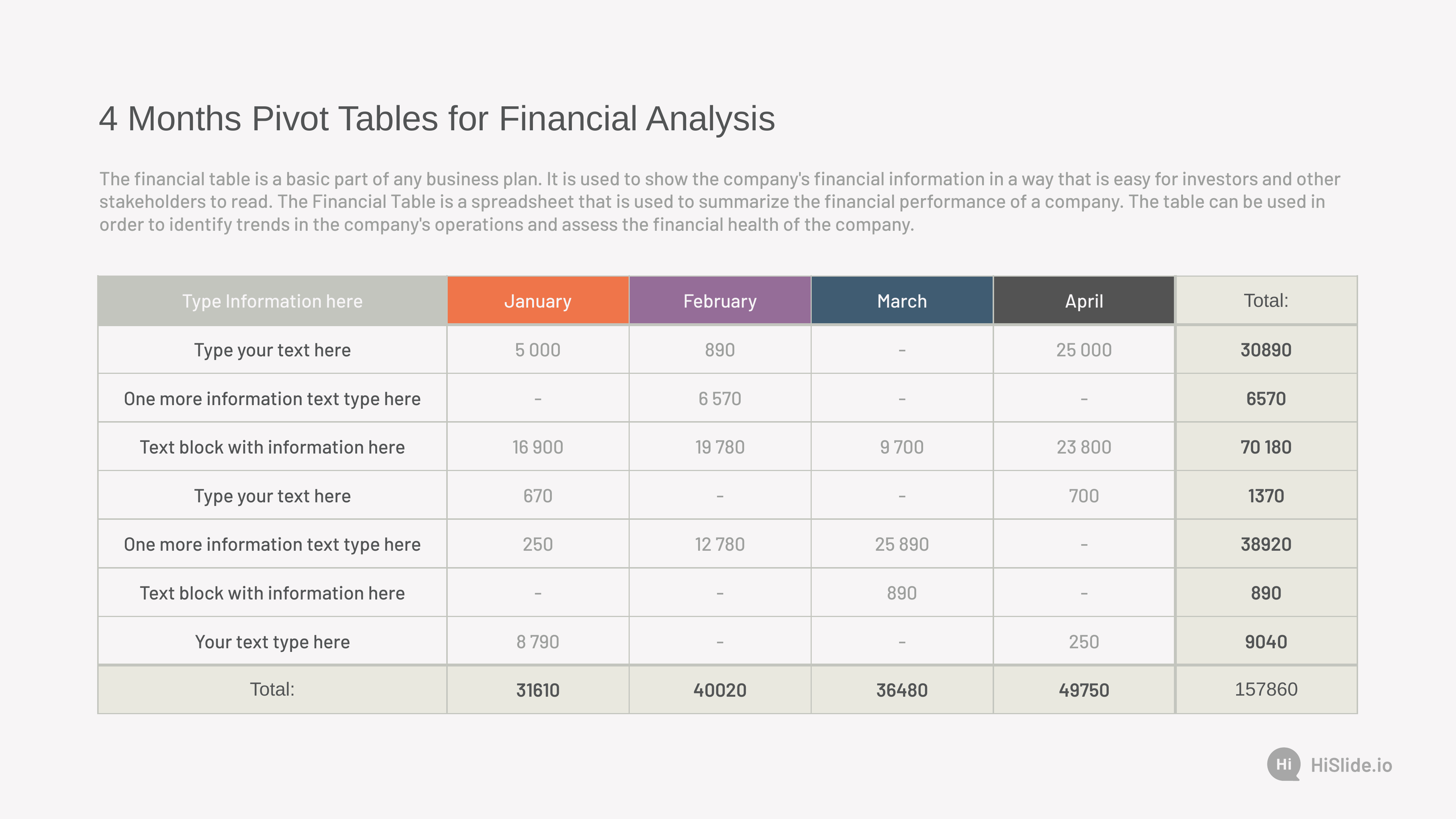

4 Months Pivot Tables for Financial Analysis
The financial table is a basic part of any business plan. It is used to show the company's financial information in a way that is easy for investors and other stakeholders to read. The Financial Table is a spreadsheet that is used to summarize the financial performance of a company. The table can be used in order to identify trends in the company's operations and assess the financial health of the company.
| Type Information here | January | February | March | April | Total: |
| --- | --- | --- | --- | --- | --- |
| Type your text here | 5 000 | 890 | - | 25 000 | 30890 |
| One more information text type here | - | 6 570 | - | - | 6570 |
| Text block with information here | 16 900 | 19 780 | 9 700 | 23 800 | 70 180 |
| Type your text here | 670 | - | - | 700 | 1370 |
| One more information text type here | 250 | 12 780 | 25 890 | - | 38920 |
| Text block with information here | - | - | 890 | - | 890 |
| Your text type here | 8 790 | - | - | 250 | 9040 |
| Total: | 31610 | 40020 | 36480 | 49750 | 157860 |